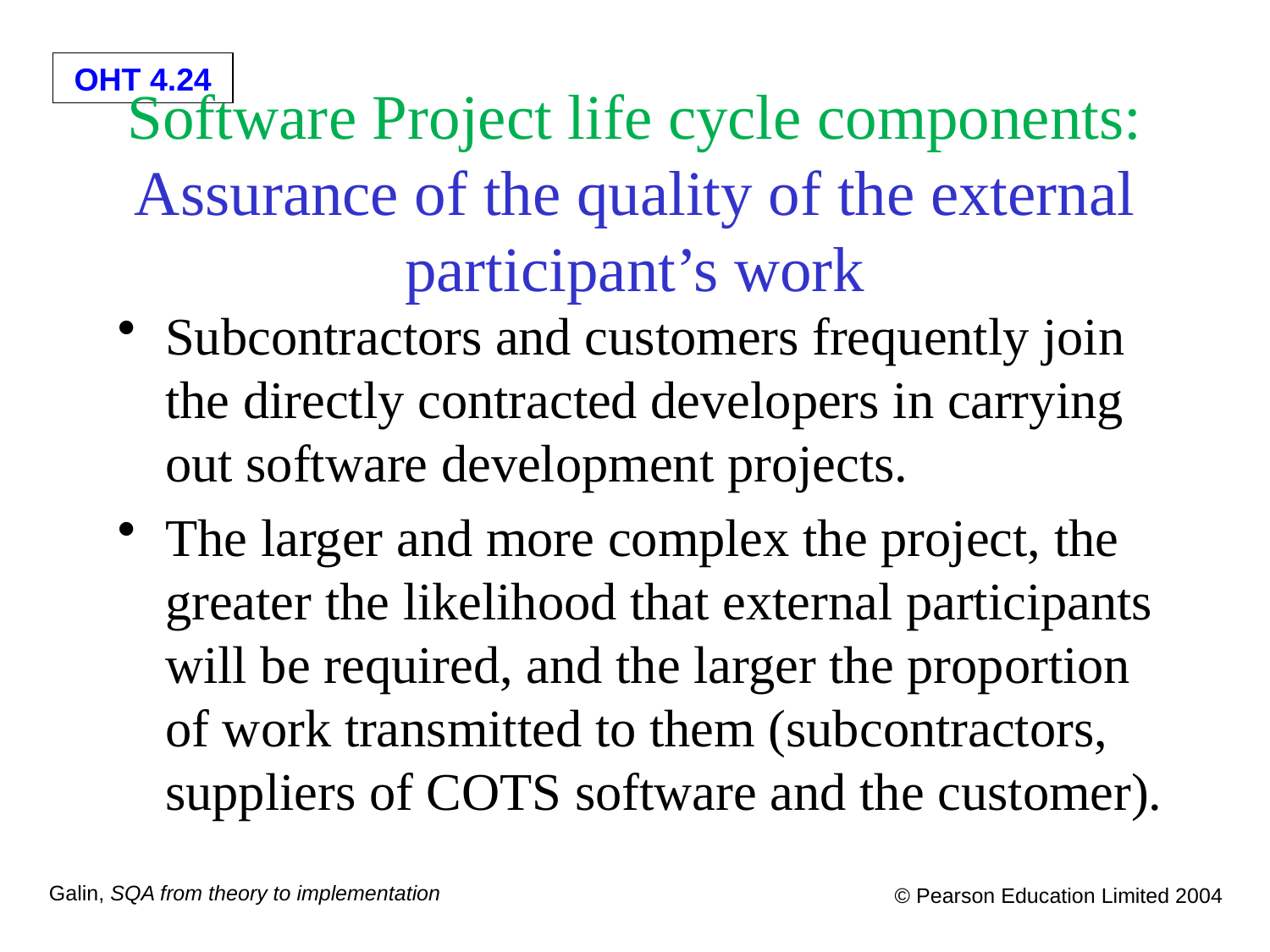

# Software Project life cycle components: Assurance of the quality of the external participant’s work
Subcontractors and customers frequently join the directly contracted developers in carrying out software development projects.
The larger and more complex the project, the greater the likelihood that external participants will be required, and the larger the proportion of work transmitted to them (subcontractors, suppliers of COTS software and the customer).